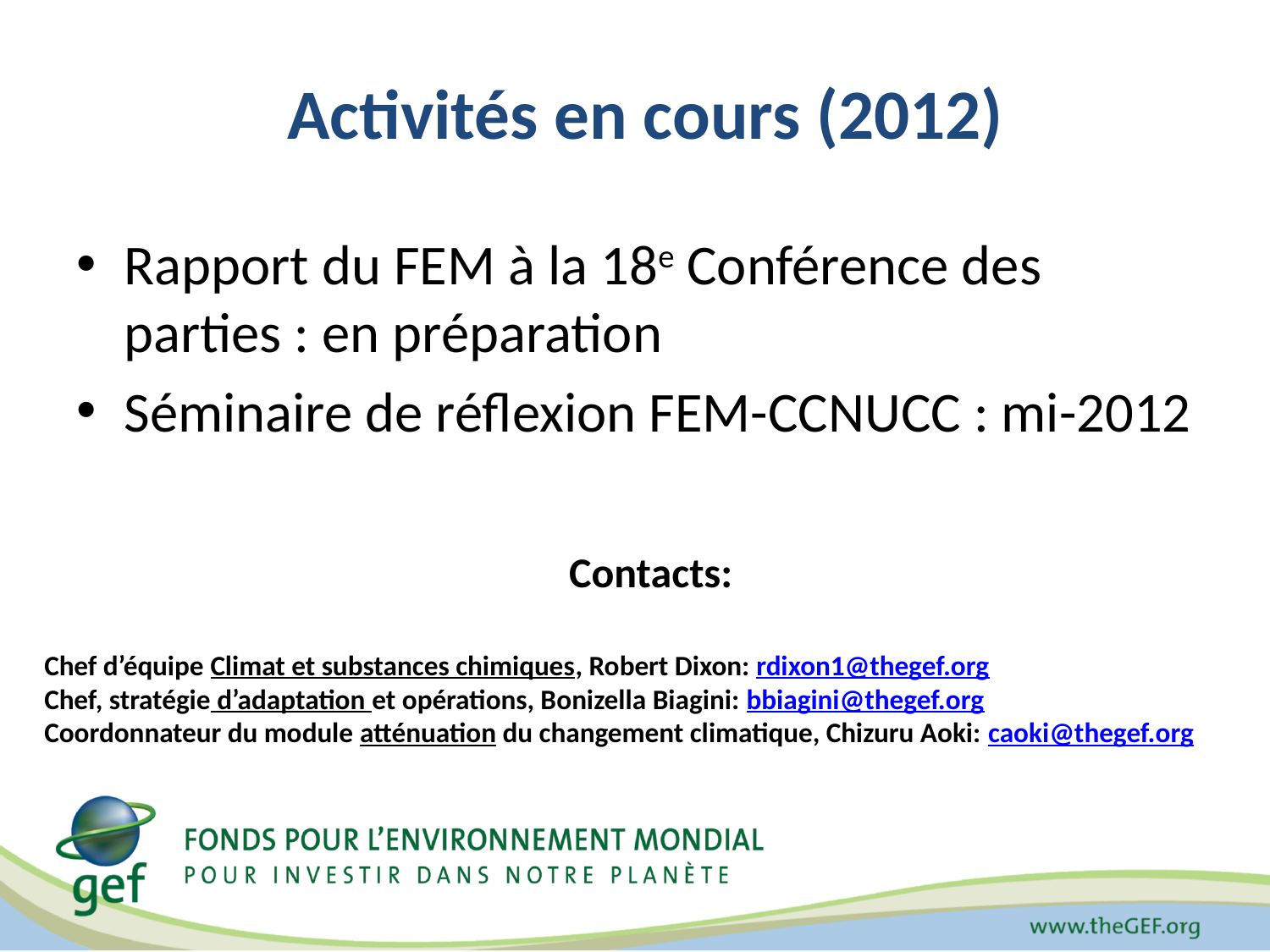

# Activités en cours (2012)
Rapport du FEM à la 18e Conférence des parties : en préparation
Séminaire de réflexion FEM-CCNUCC : mi-2012
Contacts:

Chef d’équipe Climat et substances chimiques, Robert Dixon: rdixon1@thegef.org
Chef, stratégie d’adaptation et opérations, Bonizella Biagini: bbiagini@thegef.org
Coordonnateur du module atténuation du changement climatique, Chizuru Aoki: caoki@thegef.org